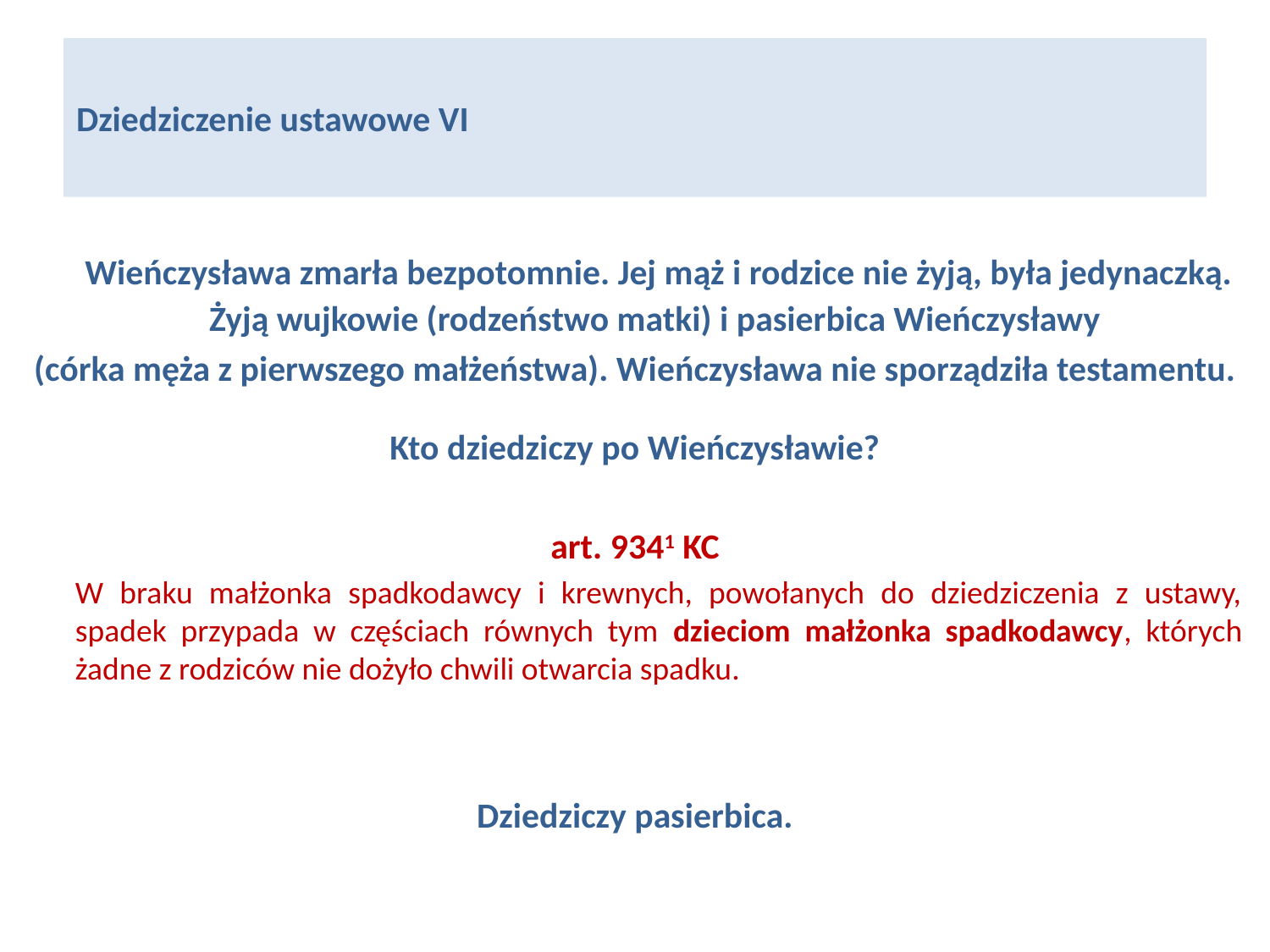

# Dziedziczenie ustawowe VI
	Wieńczysława zmarła bezpotomnie. Jej mąż i rodzice nie żyją, była jedynaczką. Żyją wujkowie (rodzeństwo matki) i pasierbica Wieńczysławy
(córka męża z pierwszego małżeństwa). Wieńczysława nie sporządziła testamentu.

Kto dziedziczy po Wieńczysławie?

art. 9341 KC
	W braku małżonka spadkodawcy i krewnych, powołanych do dziedziczenia z ustawy, spadek przypada w częściach równych tym dzieciom małżonka spadkodawcy, których żadne z rodziców nie dożyło chwili otwarcia spadku.

Dziedziczy pasierbica.